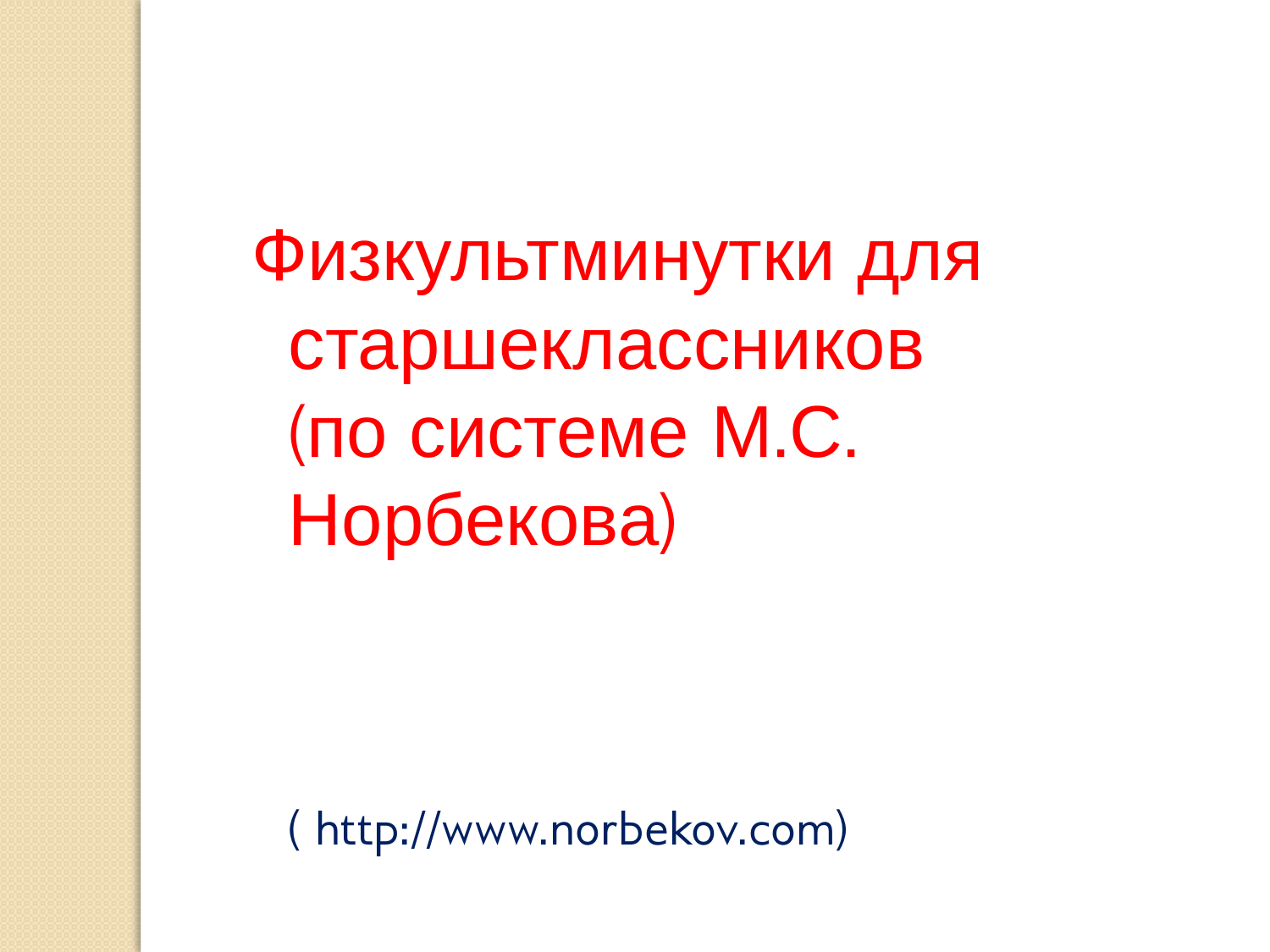

Физкультминутки для старшеклассников
(по системе М.С. Норбекова)
( http://www.norbekov.com)